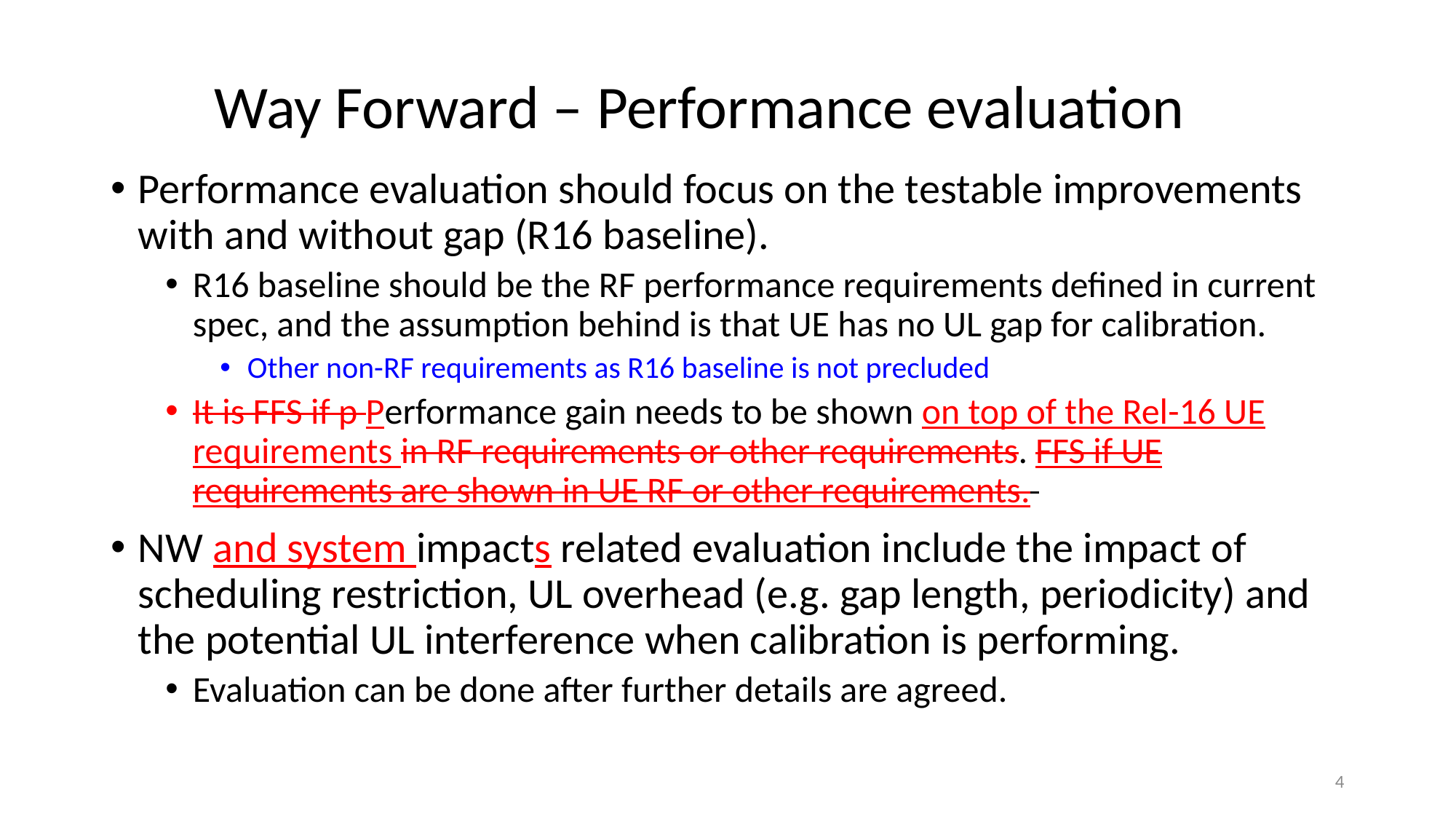

# Way Forward – Performance evaluation

Performance evaluation should focus on the testable improvements with and without gap (R16 baseline).
R16 baseline should be the RF performance requirements defined in current spec, and the assumption behind is that UE has no UL gap for calibration.
Other non-RF requirements as R16 baseline is not precluded
It is FFS if p Performance gain needs to be shown on top of the Rel-16 UE requirements in RF requirements or other requirements. FFS if UE requirements are shown in UE RF or other requirements.
NW and system impacts related evaluation include the impact of scheduling restriction, UL overhead (e.g. gap length, periodicity) and the potential UL interference when calibration is performing.
Evaluation can be done after further details are agreed.

4